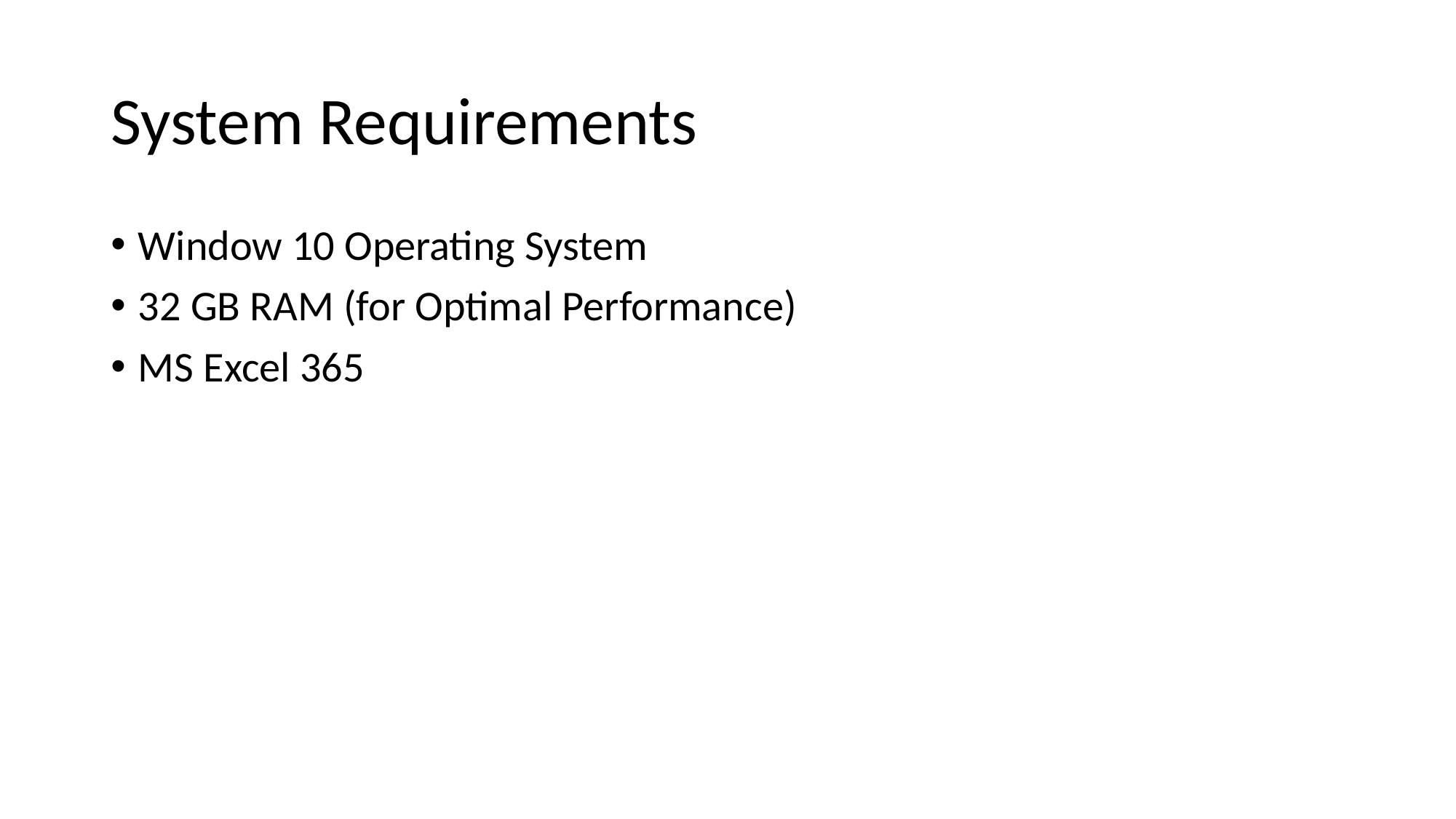

# System Requirements
Window 10 Operating System
32 GB RAM (for Optimal Performance)
MS Excel 365